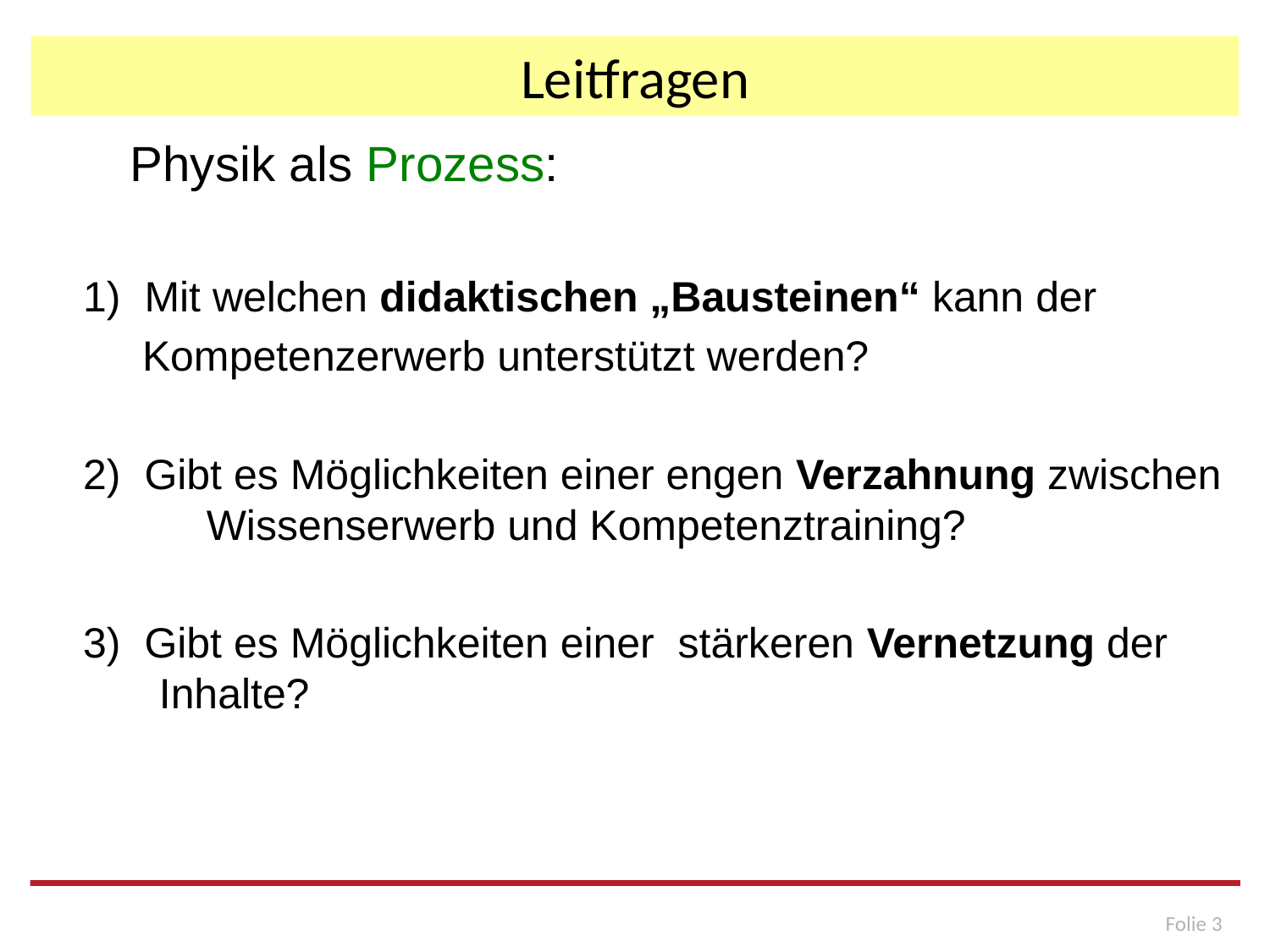

# Leitfragen
      Physik als Prozess:

   1)  Mit welchen didaktischen „Bausteinen“ kann der
        Kompetenzerwerb unterstützt werden?

   2)  Gibt es Möglichkeiten einer engen Verzahnung zwischen      Wissenserwerb und Kompetenztraining?

   3)  Gibt es Möglichkeiten einer  stärkeren Vernetzung der      Inhalte?

Folie 3